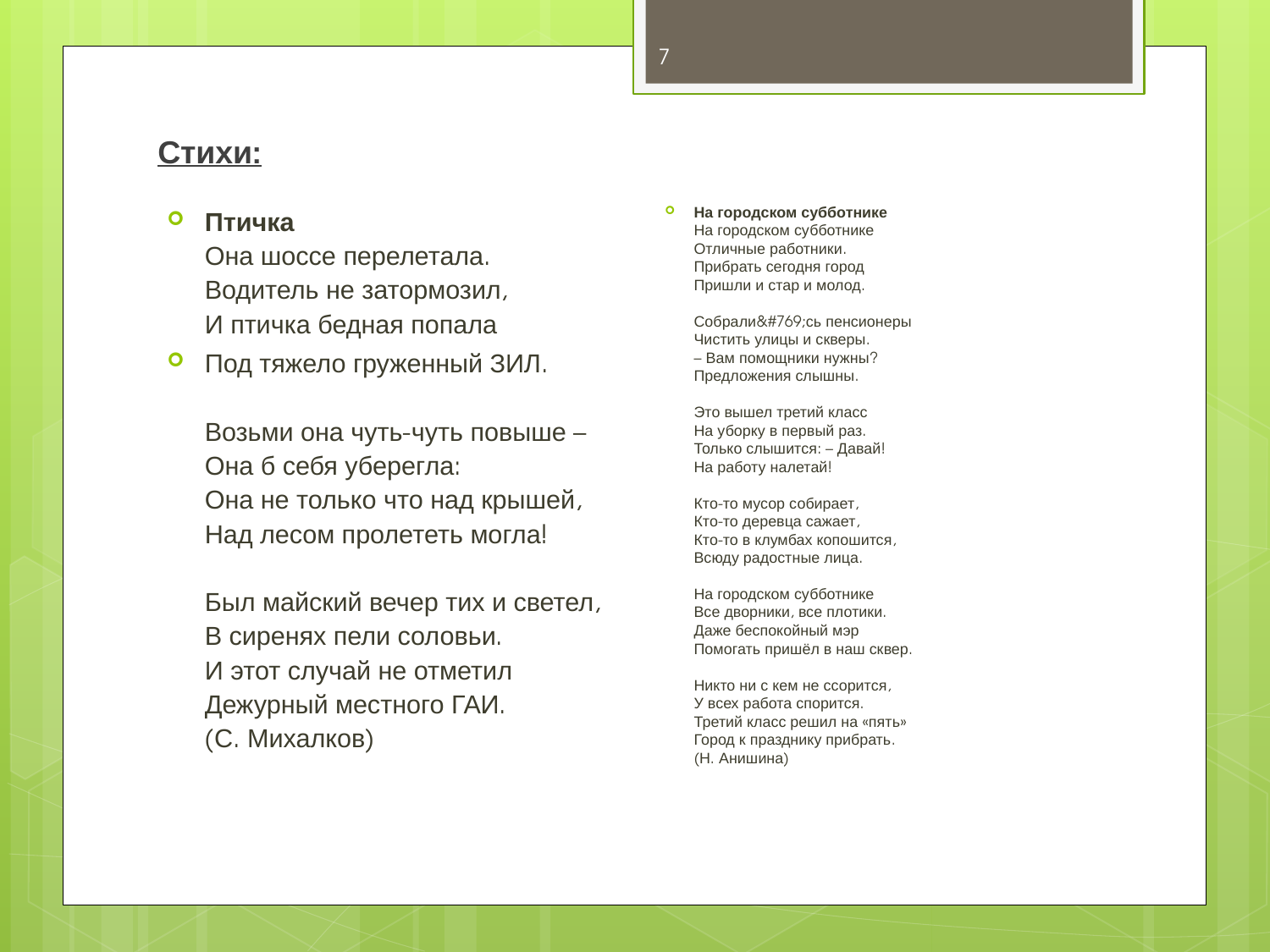

7
# Стихи:
Птичка
Она шоссе перелетала.
Водитель не затормозил,
И птичка бедная попала
Под тяжело груженный ЗИЛ.
Возьми она чуть-чуть повыше –
Она б себя уберегла:
Она не только что над крышей,
Над лесом пролететь могла!
Был майский вечер тих и светел,
В сиренях пели соловьи.
И этот случай не отметил
Дежурный местного ГАИ.
(С. Михалков)
На городском субботнике
На городском субботнике
Отличные работники.
Прибрать сегодня город
Пришли и стар и молод.
Собрали&#769;сь пенсионеры
Чистить улицы и скверы.
– Вам помощники нужны?
Предложения слышны.
Это вышел третий класс
На уборку в первый раз.
Только слышится: – Давай!
На работу налетай!
Кто-то мусор собирает,
Кто-то деревца сажает,
Кто-то в клумбах копошится,
Всюду радостные лица.
На городском субботнике
Все дворники, все плотики.
Даже беспокойный мэр
Помогать пришёл в наш сквер.
Никто ни с кем не ссорится,
У всех работа спорится.
Третий класс решил на «пять»
Город к празднику прибрать.
(Н. Анишина)